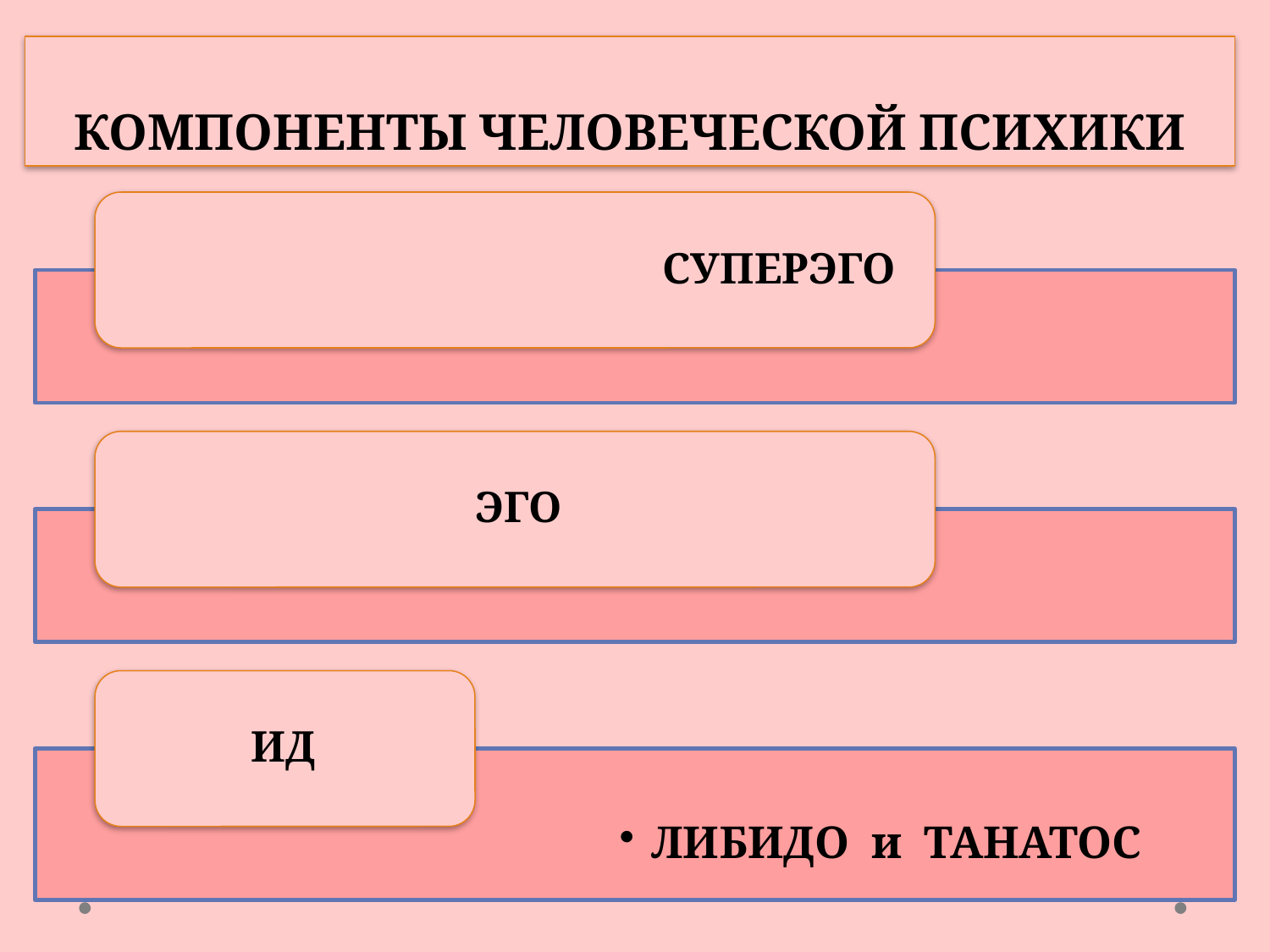

# КОМПОНЕНТЫ ЧЕЛОВЕЧЕСКОЙ ПСИХИКИ
СУПЕРЭГО

ЭГО
ЛИБИДО  и  ТАНАТОС
ИД